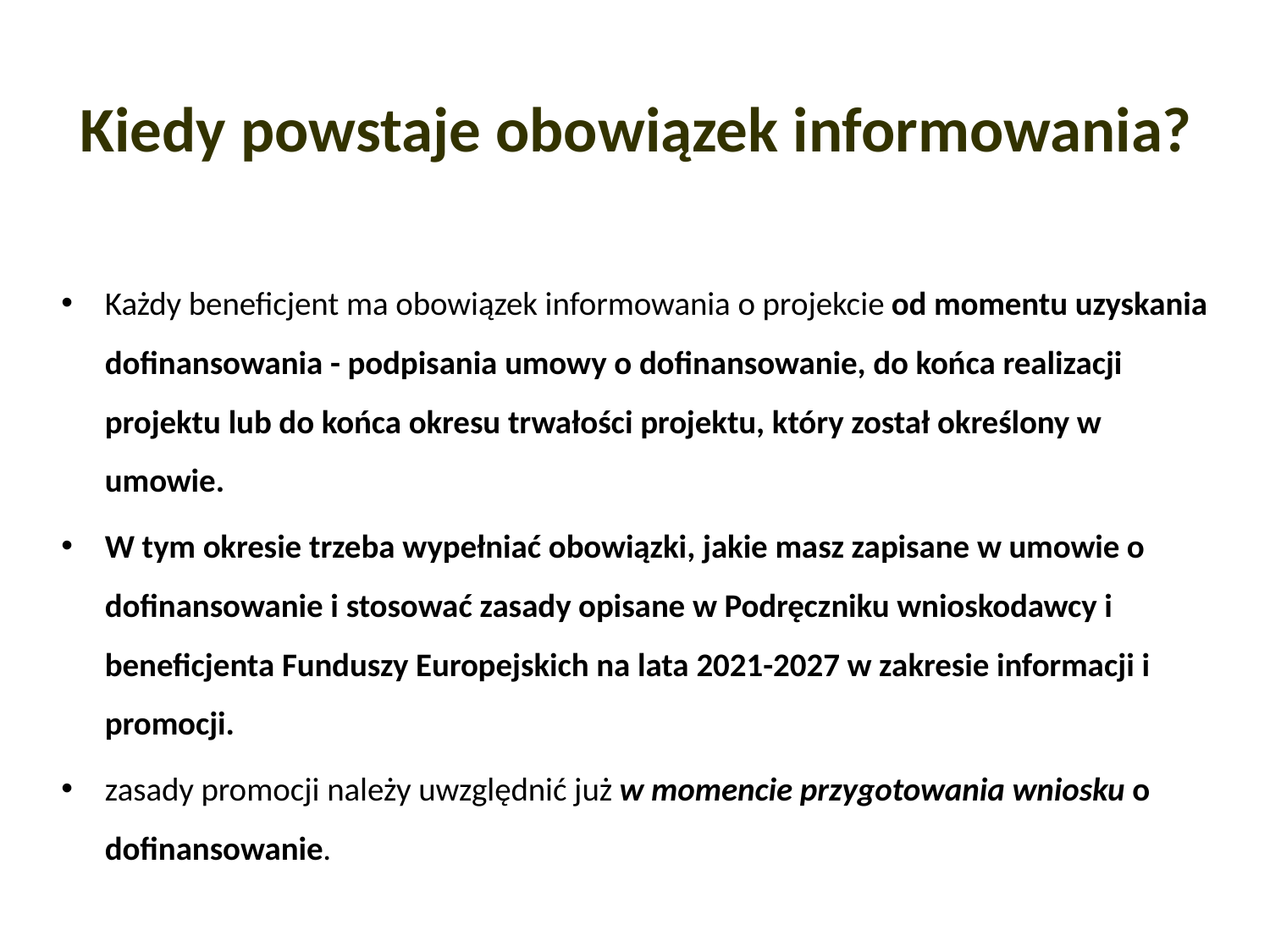

# Kiedy powstaje obowiązek informowania?
Każdy beneficjent ma obowiązek informowania o projekcie od momentu uzyskania dofinansowania - podpisania umowy o dofinansowanie, do końca realizacji projektu lub do końca okresu trwałości projektu, który został określony w umowie.
W tym okresie trzeba wypełniać obowiązki, jakie masz zapisane w umowie o dofinansowanie i stosować zasady opisane w Podręczniku wnioskodawcy i beneficjenta Funduszy Europejskich na lata 2021-2027 w zakresie informacji i promocji.
zasady promocji należy uwzględnić już w momencie przygotowania wniosku o dofinansowanie.